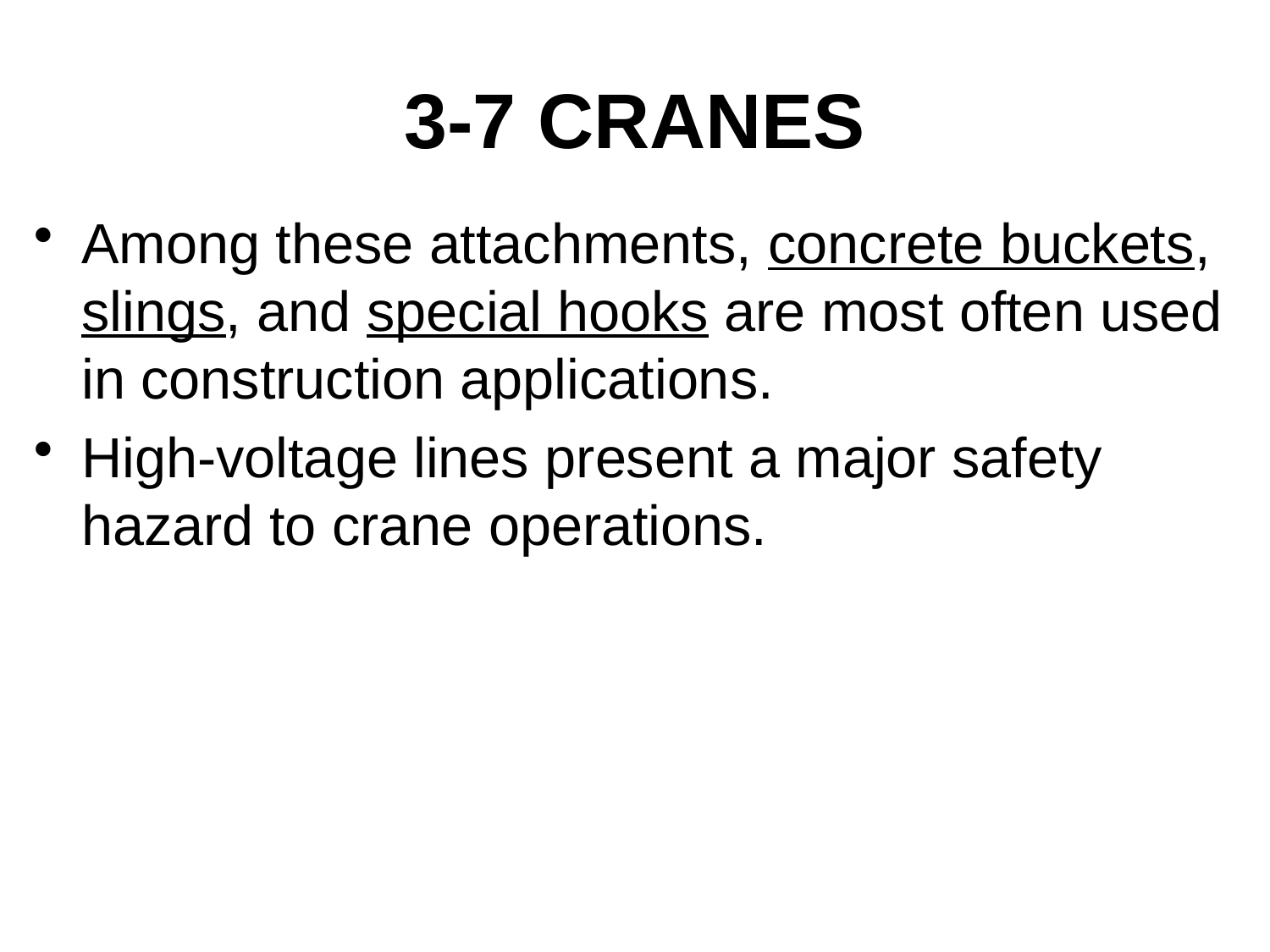

# 3-7 CRANES
Among these attachments, concrete buckets, slings, and special hooks are most often used in construction applications.
High-voltage lines present a major safety hazard to crane operations.